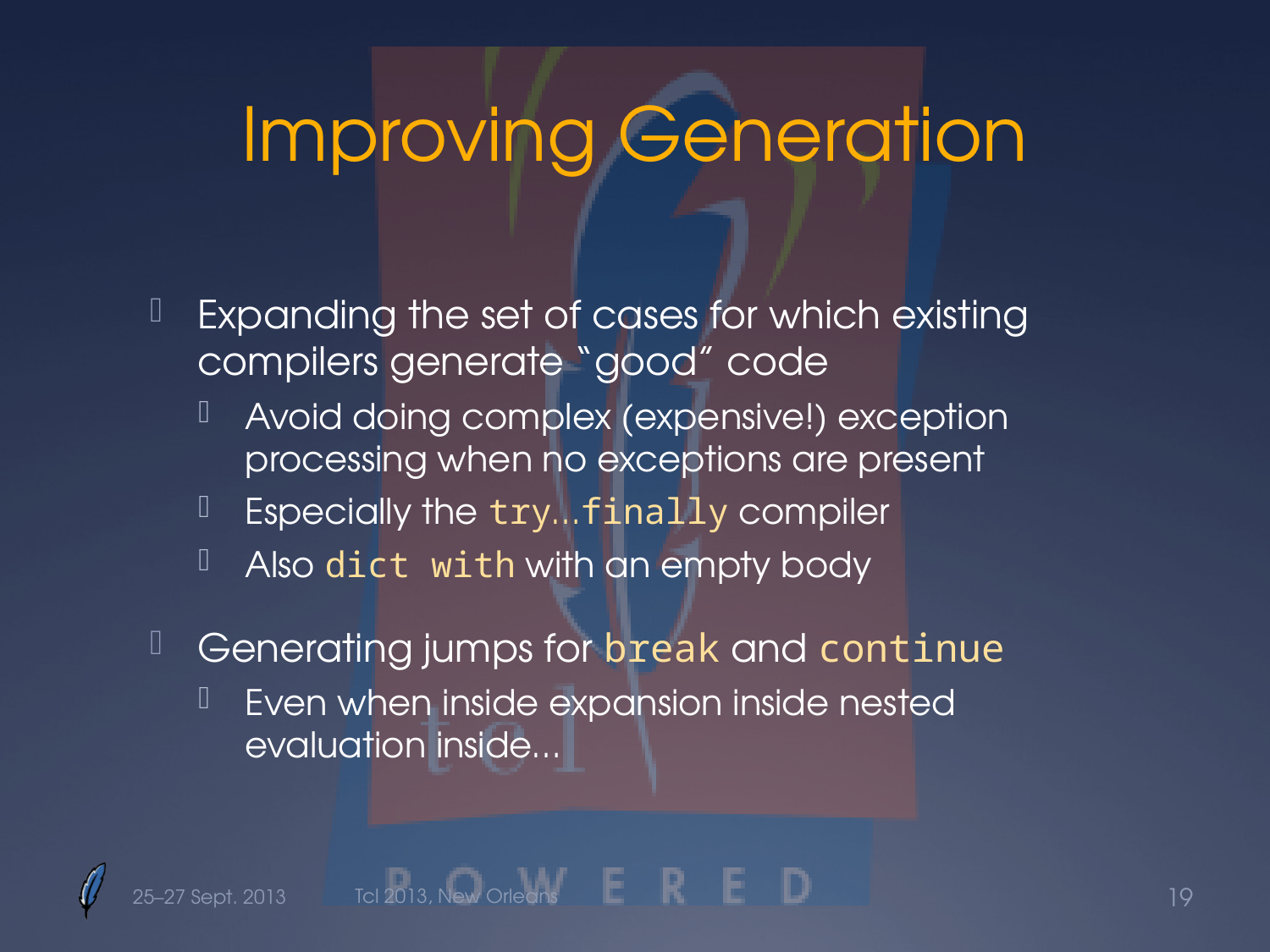

# Improving Generation
Expanding the set of cases for which existing compilers generate “good” code
Avoid doing complex (expensive!) exception processing when no exceptions are present
Especially the try…finally compiler
Also dict with with an empty body
Generating jumps for break and continue
Even when inside expansion inside nested evaluation inside…

25–27 Sept. 2013
Tcl 2013, New Orleans
19